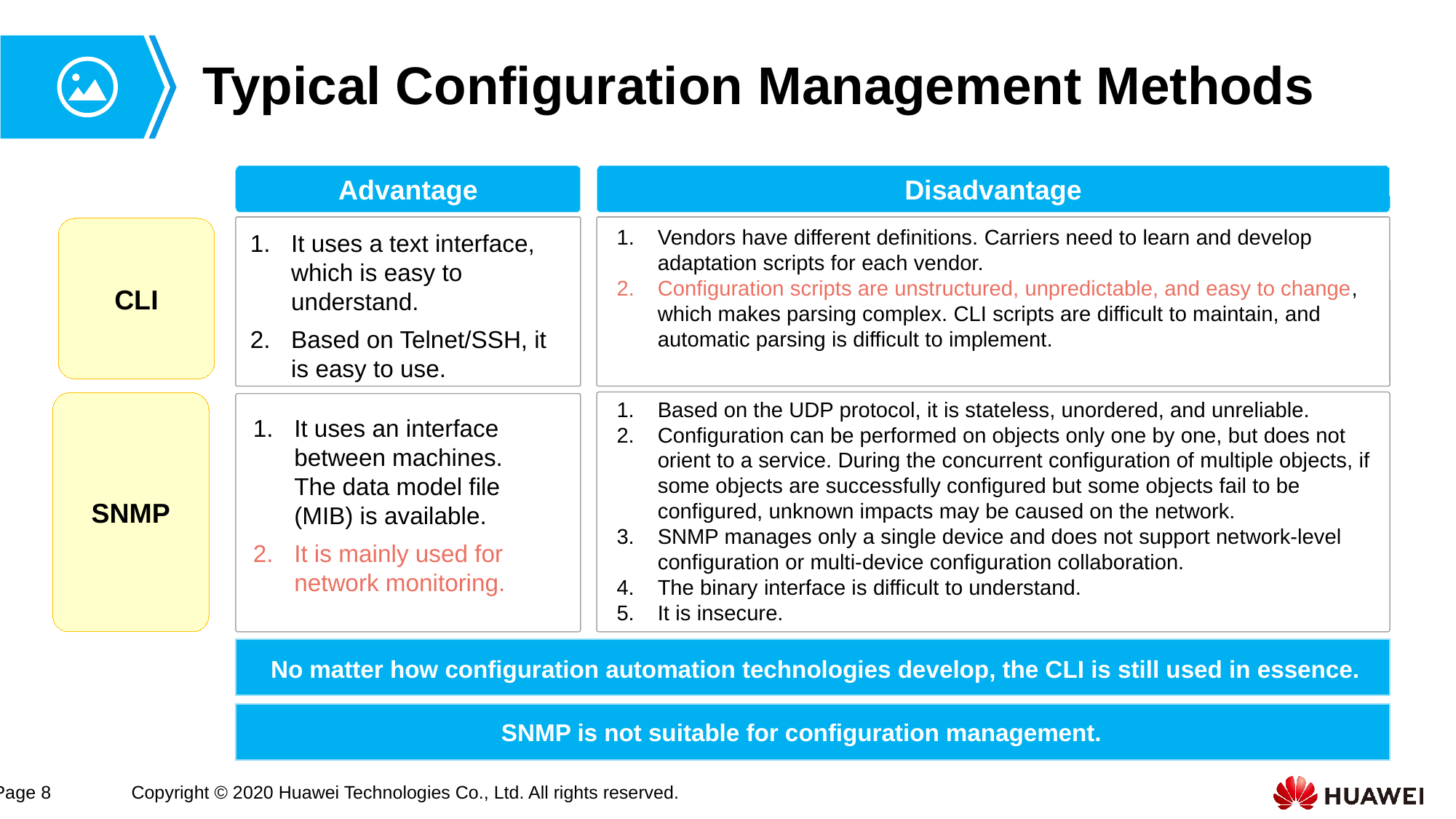

# Typical Configuration Management Methods
Advantage
Disadvantage

CLI
Vendors have different definitions. Carriers need to learn and develop adaptation scripts for each vendor.
Configuration scripts are unstructured, unpredictable, and easy to change, which makes parsing complex. CLI scripts are difficult to maintain, and automatic parsing is difficult to implement.
It uses a text interface, which is easy to understand.
Based on Telnet/SSH, it is easy to use.
Based on the UDP protocol, it is stateless, unordered, and unreliable.
Configuration can be performed on objects only one by one, but does not orient to a service. During the concurrent configuration of multiple objects, if some objects are successfully configured but some objects fail to be configured, unknown impacts may be caused on the network.
SNMP manages only a single device and does not support network-level configuration or multi-device configuration collaboration.
The binary interface is difficult to understand.
It is insecure.

SNMP

It uses an interface between machines. The data model file (MIB) is available.
It is mainly used for network monitoring.

No matter how configuration automation technologies develop, the CLI is still used in essence.

SNMP is not suitable for configuration management.